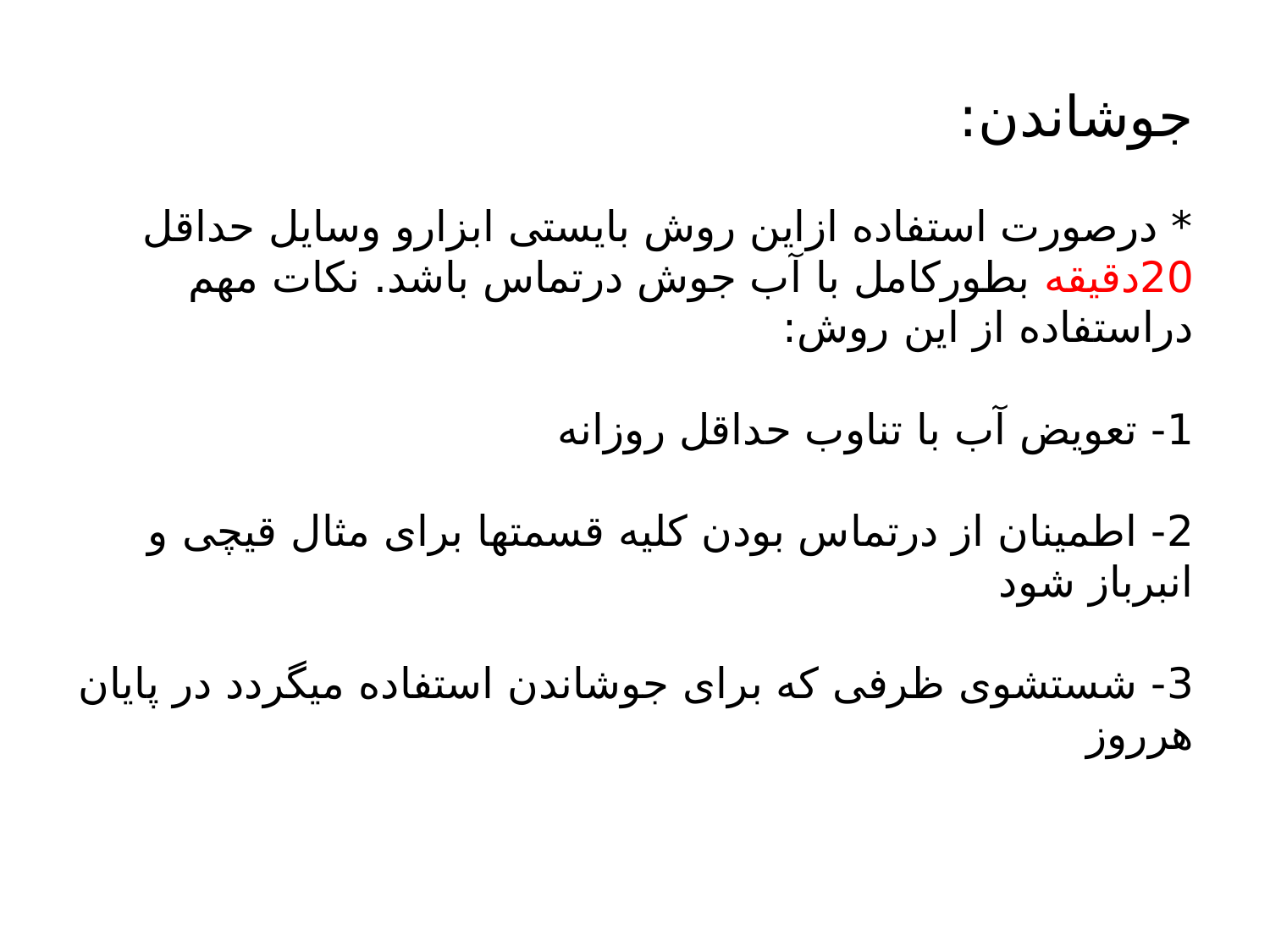

# جوشاندن: * درصورت استفاده ازاین روش بایستی ابزارو وسایل حداقل 20دقیقه بطورکامل با آب جوش درتماس باشد. نکات مهم دراستفاده از این روش: 1- تعویض آب با تناوب حداقل روزانه 2- اطمینان از درتماس بودن کلیه قسمتها برای مثال قیچی و انبرباز شود 3- شستشوی ظرفی که برای جوشاندن استفاده میگردد در پایان هرروز